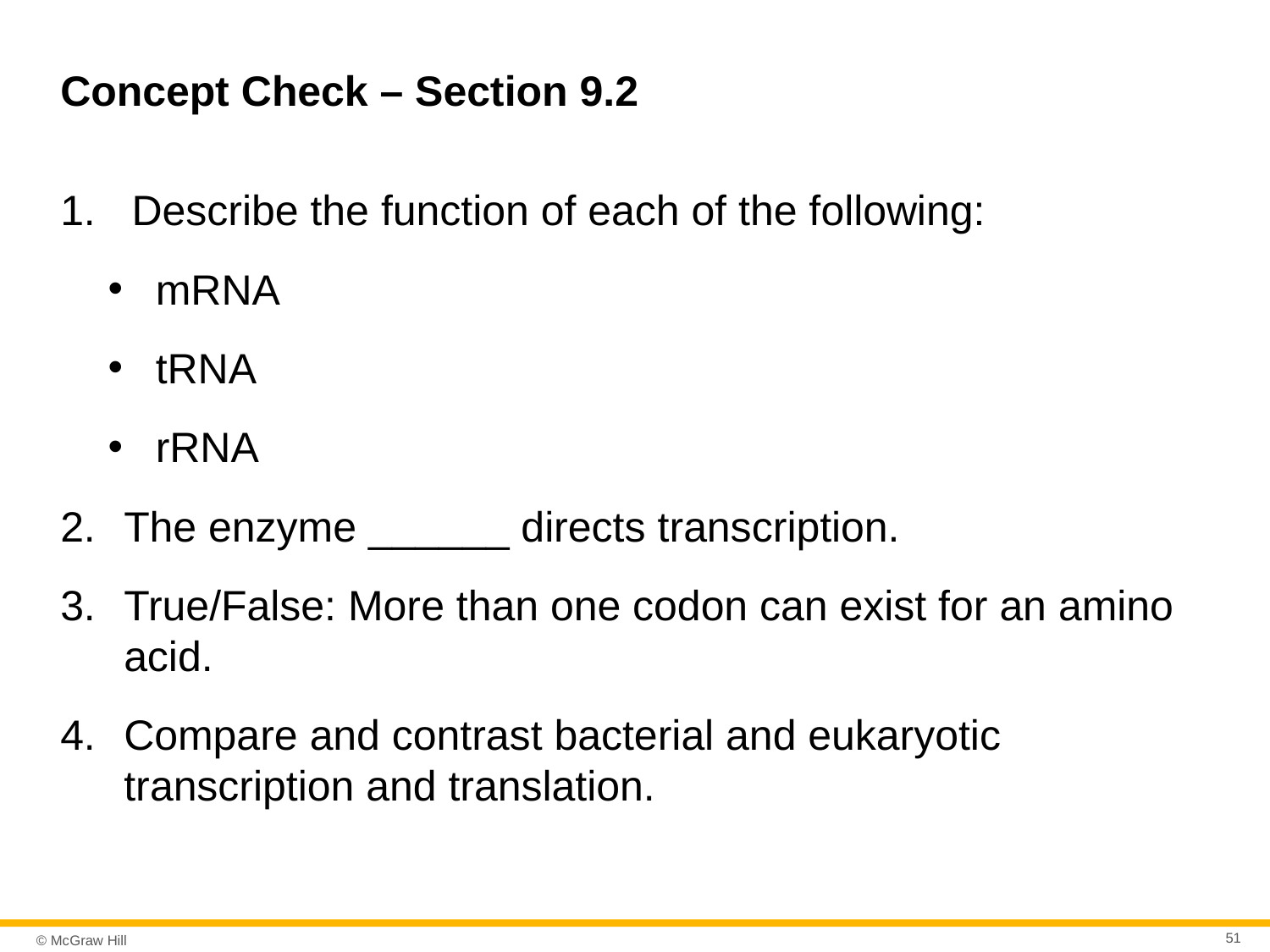

# Concept Check – Section 9.2
Describe the function of each of the following:
mRNA
tRNA
rRNA
The enzyme ______ directs transcription.
True/False: More than one codon can exist for an amino acid.
Compare and contrast bacterial and eukaryotic transcription and translation.